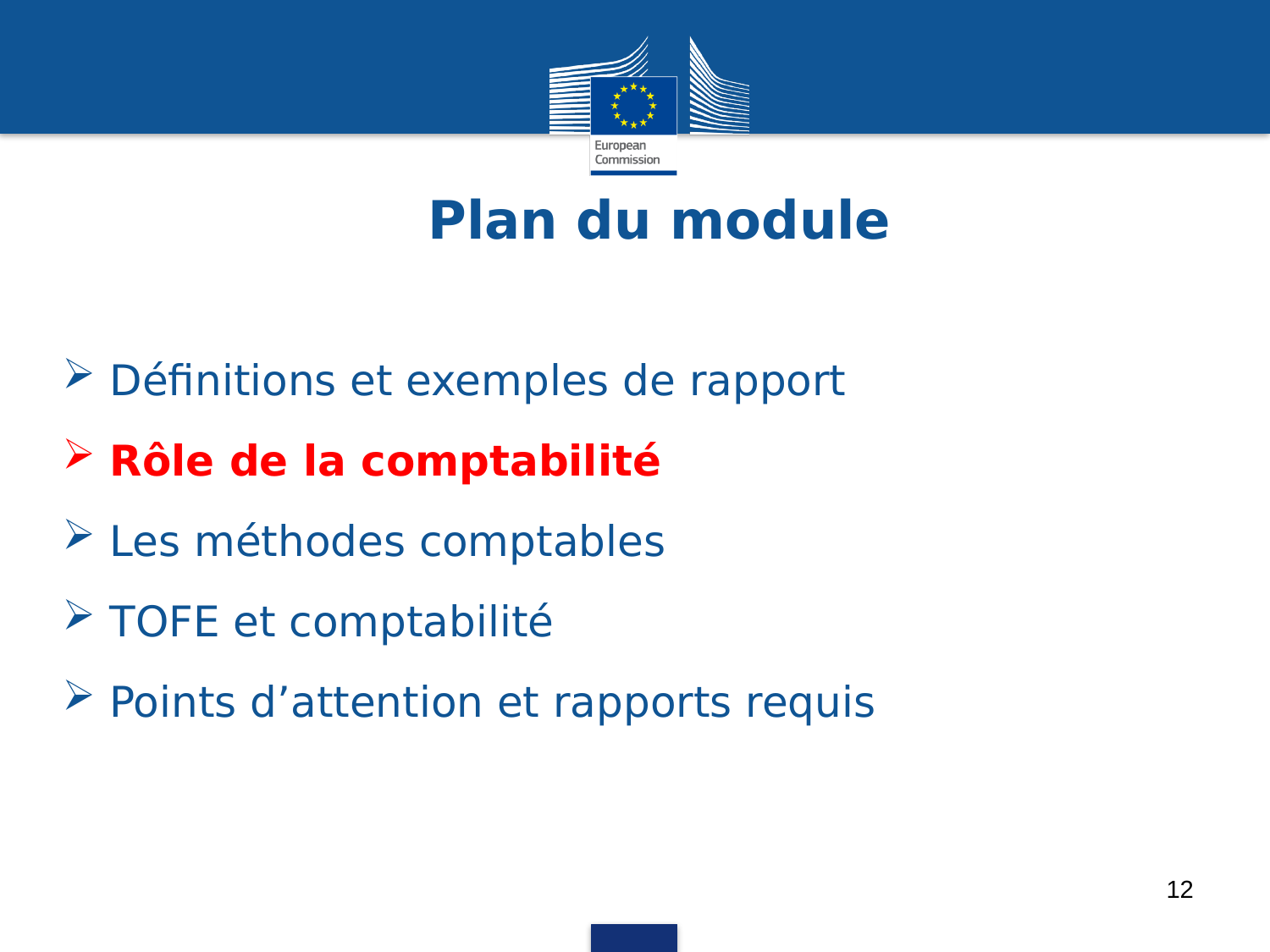

# Plan du module
Définitions et exemples de rapport
Rôle de la comptabilité
Les méthodes comptables
TOFE et comptabilité
Points d’attention et rapports requis

12